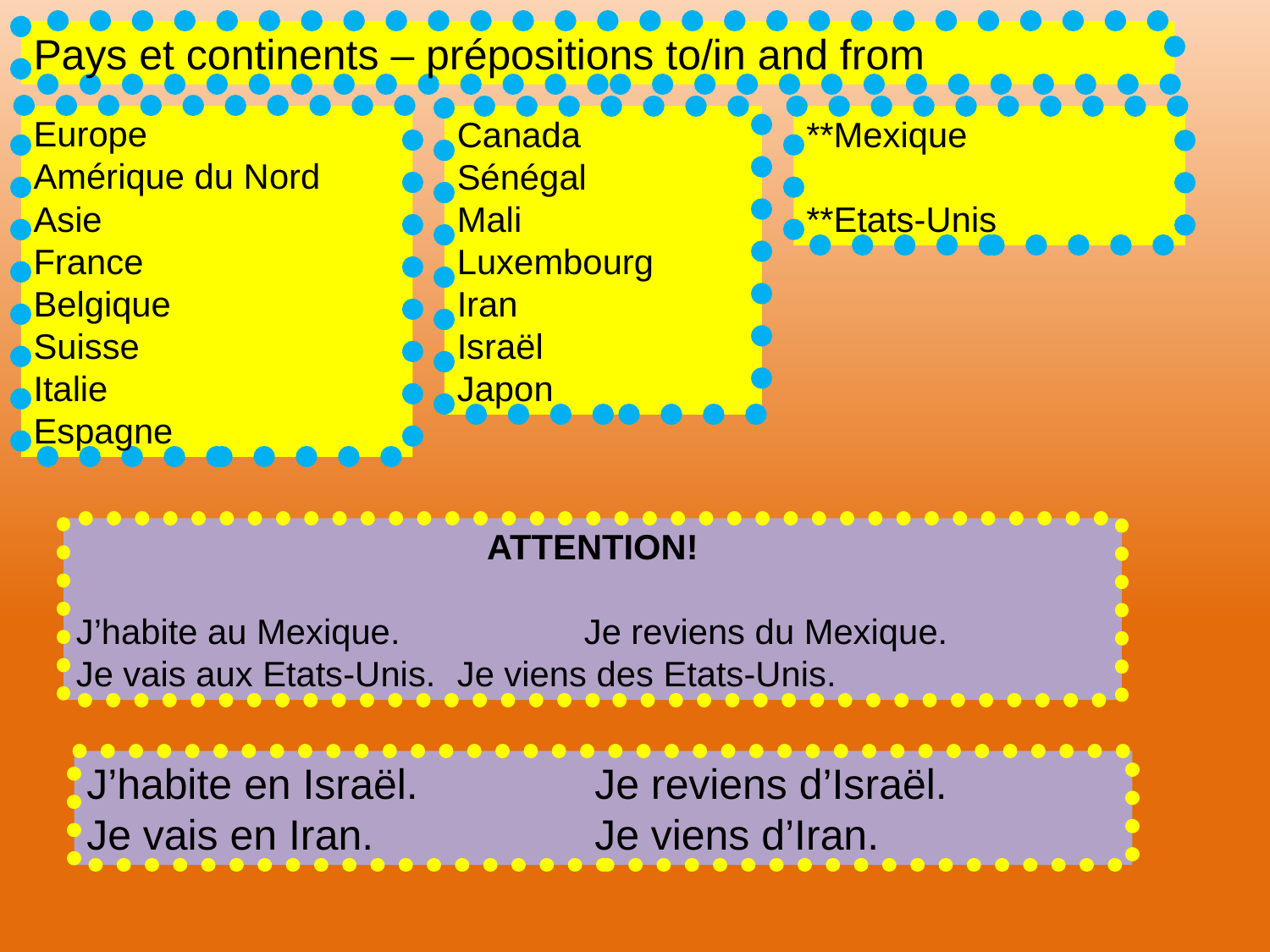

Pays et continents – prépositions to/in and from
Europe
Amérique du Nord
Asie
France
Belgique
Suisse
Italie
Espagne
Canada
Sénégal
Mali
Luxembourg
Iran
Israël
Japon
**Mexique

**Etats-Unis
ATTENTION!

J’habite au Mexique.		Je reviens du Mexique.
Je vais aux Etats-Unis.	Je viens des Etats-Unis.
J’habite en Israël.		Je reviens d’Israël.
Je vais en Iran.		Je viens d’Iran.